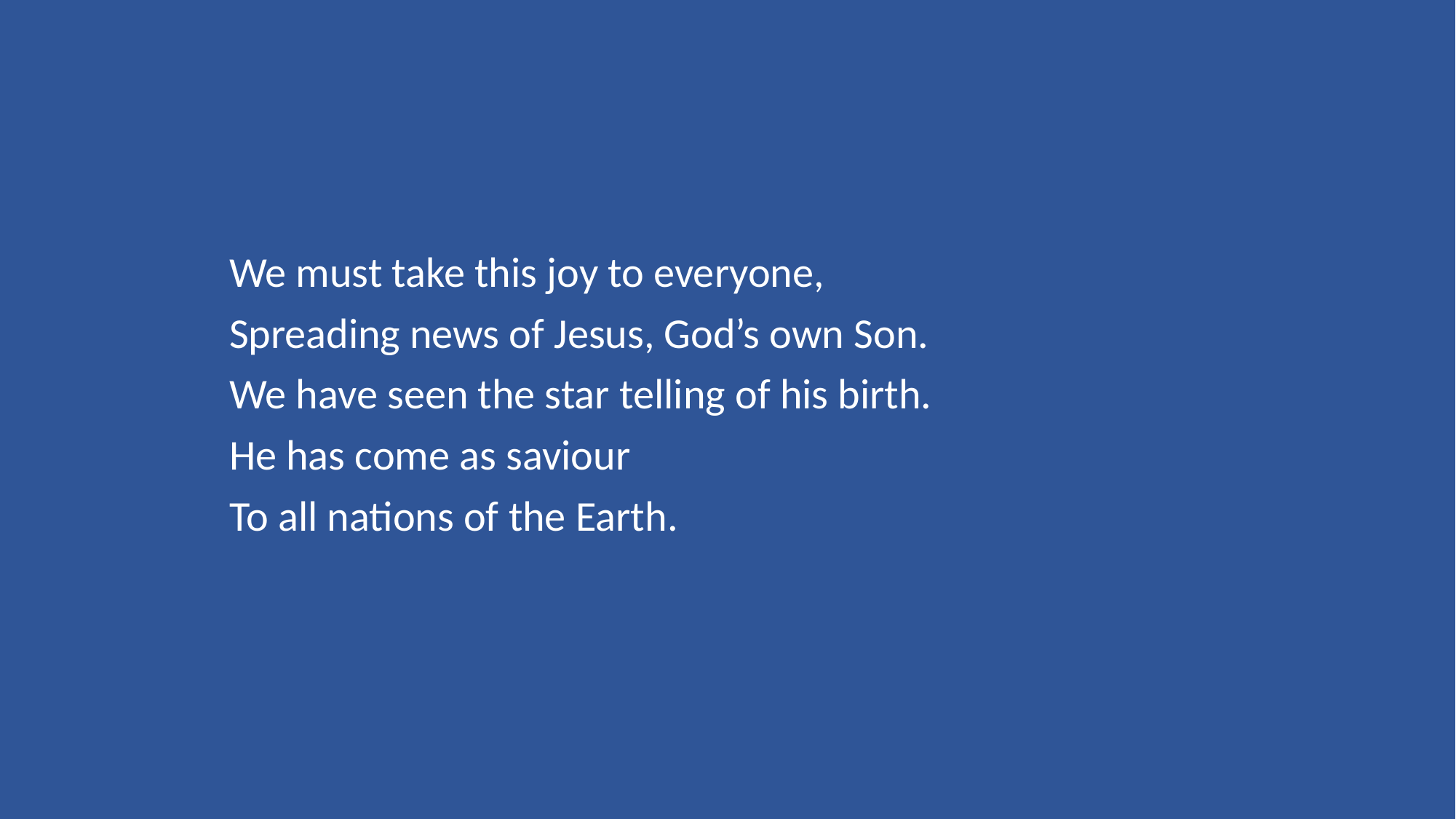

We must take this joy to everyone,
Spreading news of Jesus, God’s own Son.
We have seen the star telling of his birth.
He has come as saviour
To all nations of the Earth.